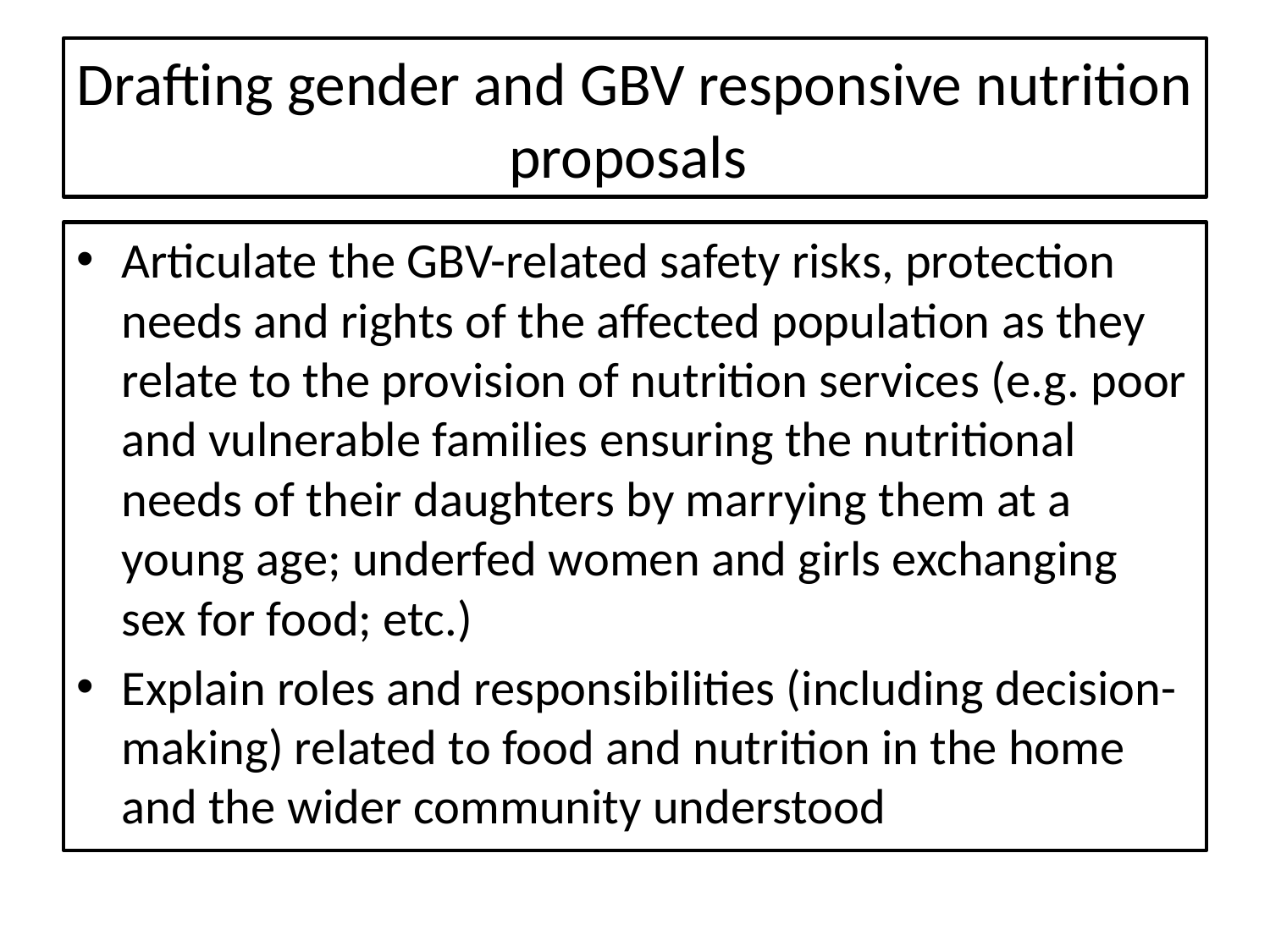

# Drafting gender and GBV responsive nutrition proposals
Articulate the GBV-related safety risks, protection needs and rights of the affected population as they relate to the provision of nutrition services (e.g. poor and vulnerable families ensuring the nutritional needs of their daughters by marrying them at a young age; underfed women and girls exchanging sex for food; etc.)
Explain roles and responsibilities (including decision-making) related to food and nutrition in the home and the wider community understood